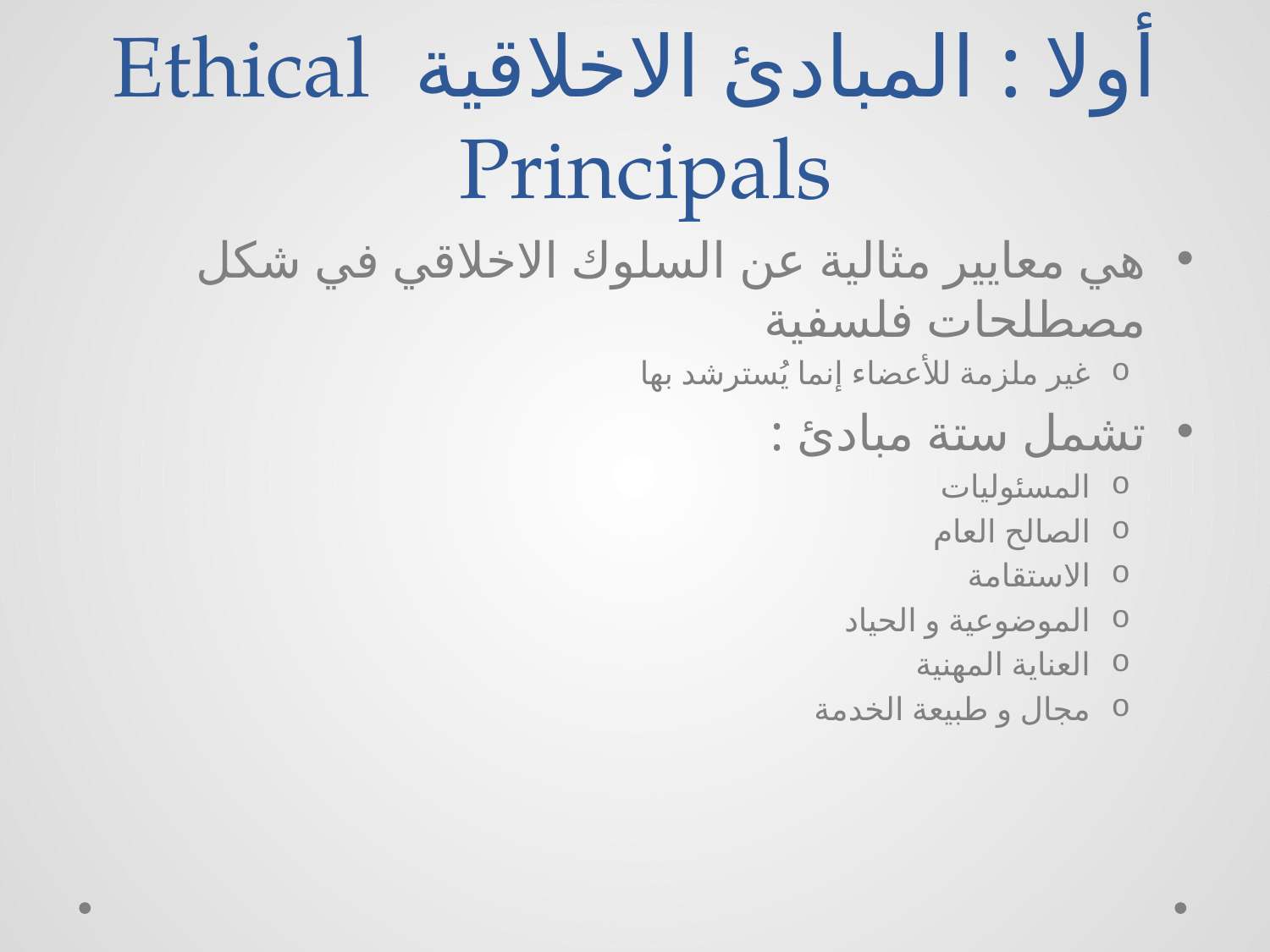

# أولا : المبادئ الاخلاقية  Ethical Principals
هي معايير مثالية عن السلوك الاخلاقي في شكل مصطلحات فلسفية
غير ملزمة للأعضاء إنما يُسترشد بها
تشمل ستة مبادئ :
المسئوليات
الصالح العام
الاستقامة
الموضوعية و الحياد
العناية المهنية
مجال و طبيعة الخدمة